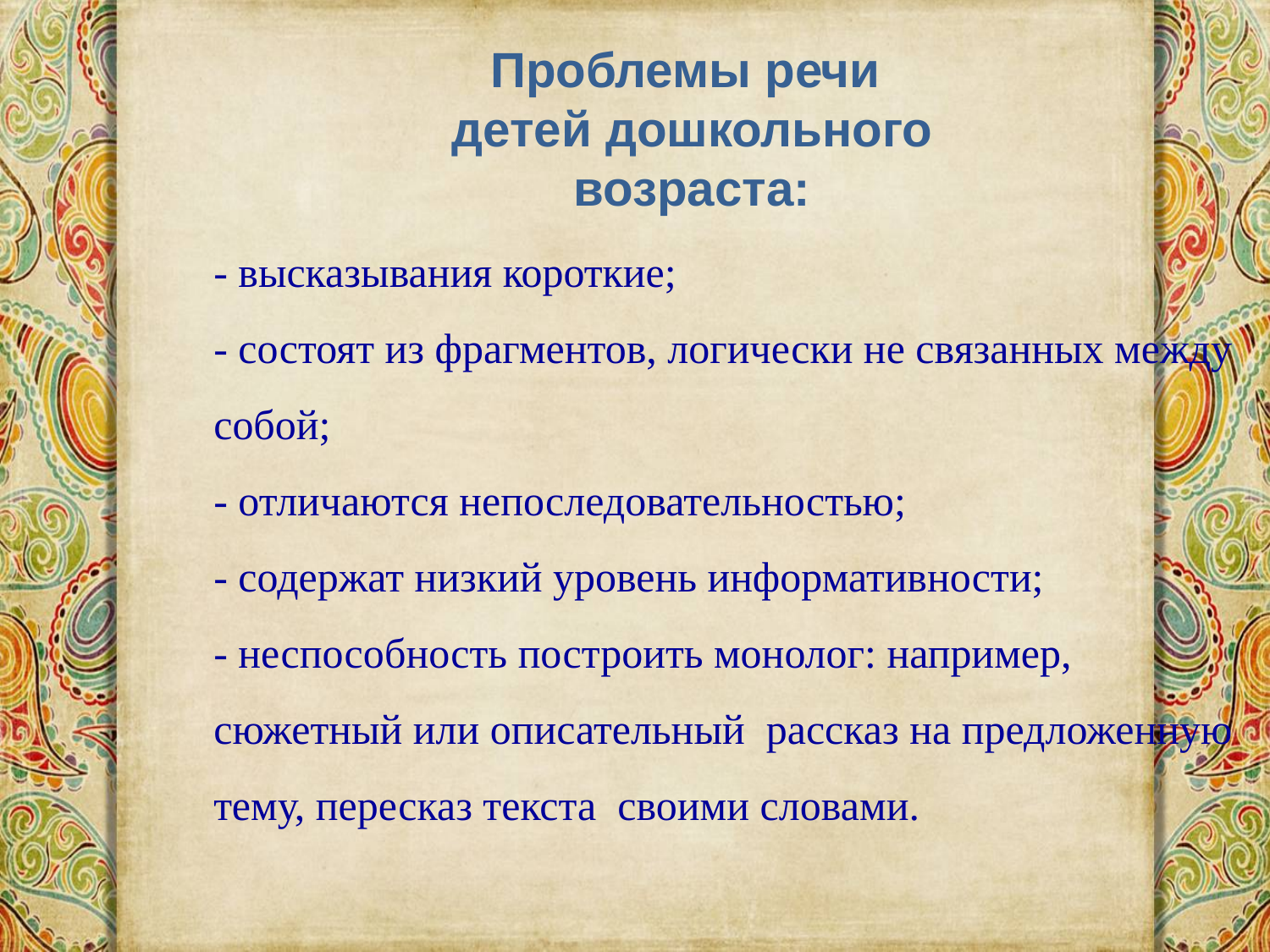

Проблемы речи
детей дошкольного возраста:
- высказывания короткие;
- состоят из фрагментов, логически не связанных между собой;
- отличаются непоследовательностью;
- содержат низкий уровень информативности;
- неспособность построить монолог: например, сюжетный или описательный  рассказ на предложенную тему, пересказ текста  своими словами.